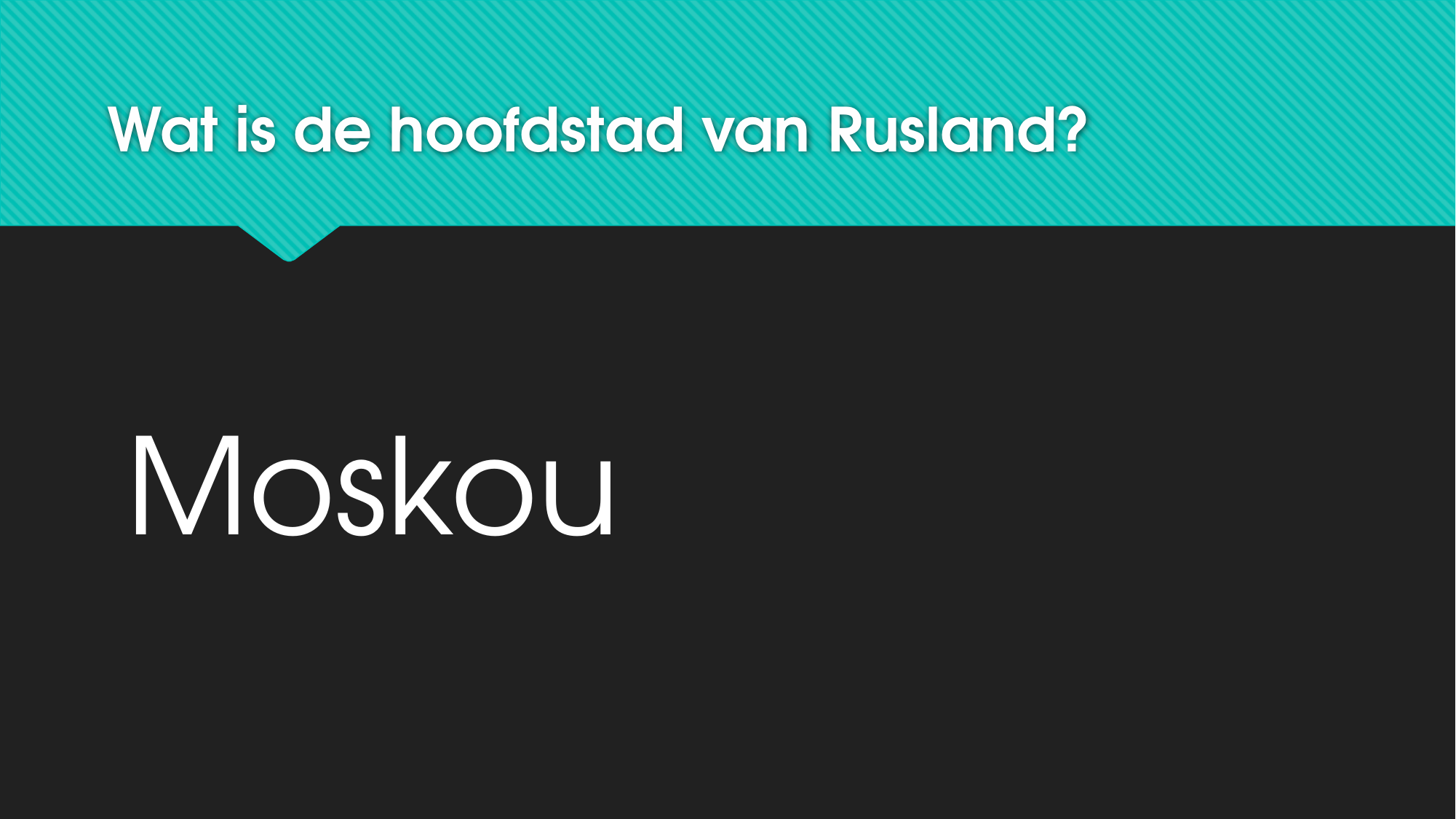

# Wat is de hoofdstad van Rusland?

Moskou